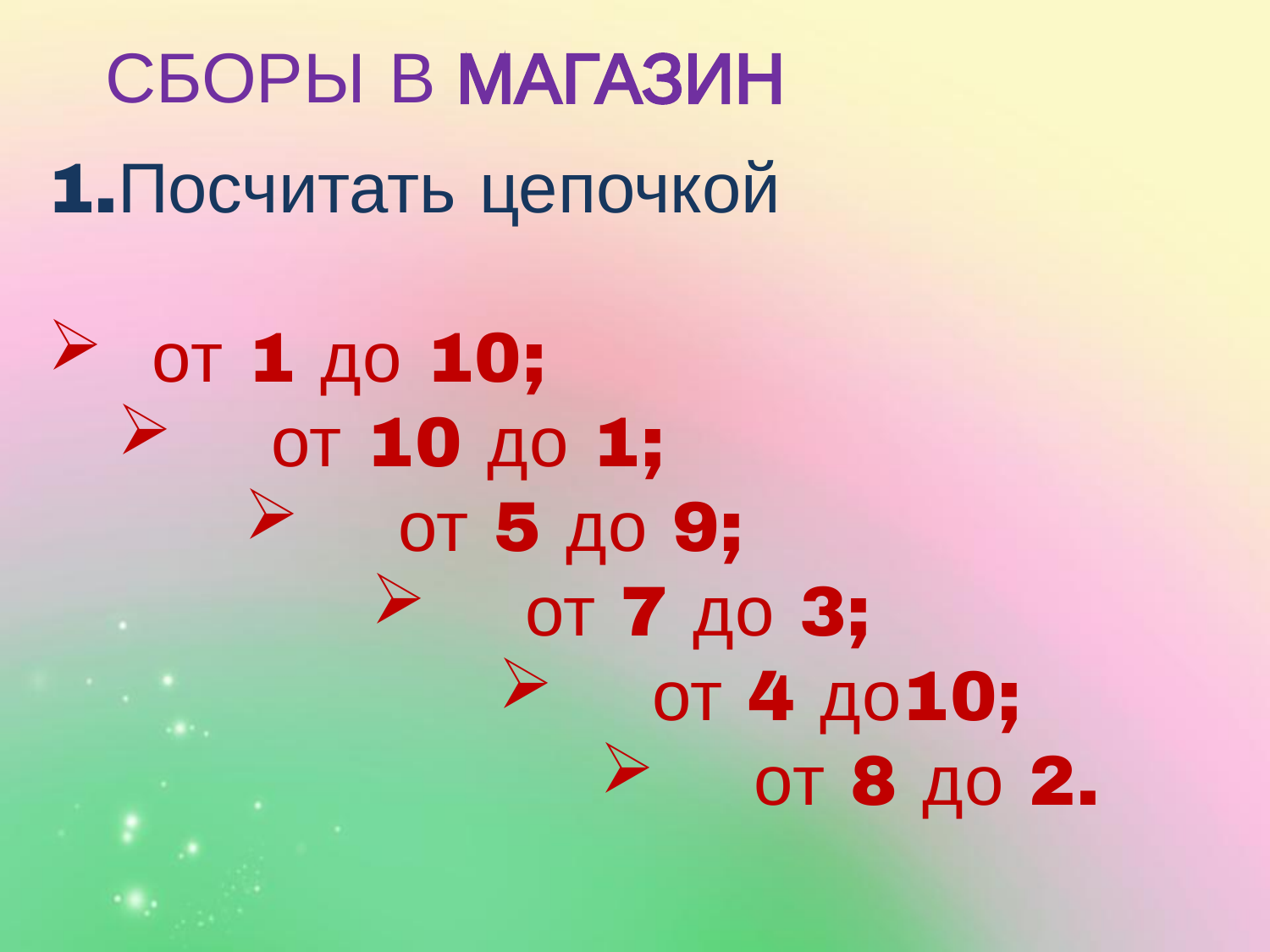

СБОРЫ В МАГАЗИН
Посчитать цепочкой

  от 1 до 10;
  от 10 до 1;
  от 5 до 9;
  от 7 до 3;
  от 4 до10;
  от 8 до 2.